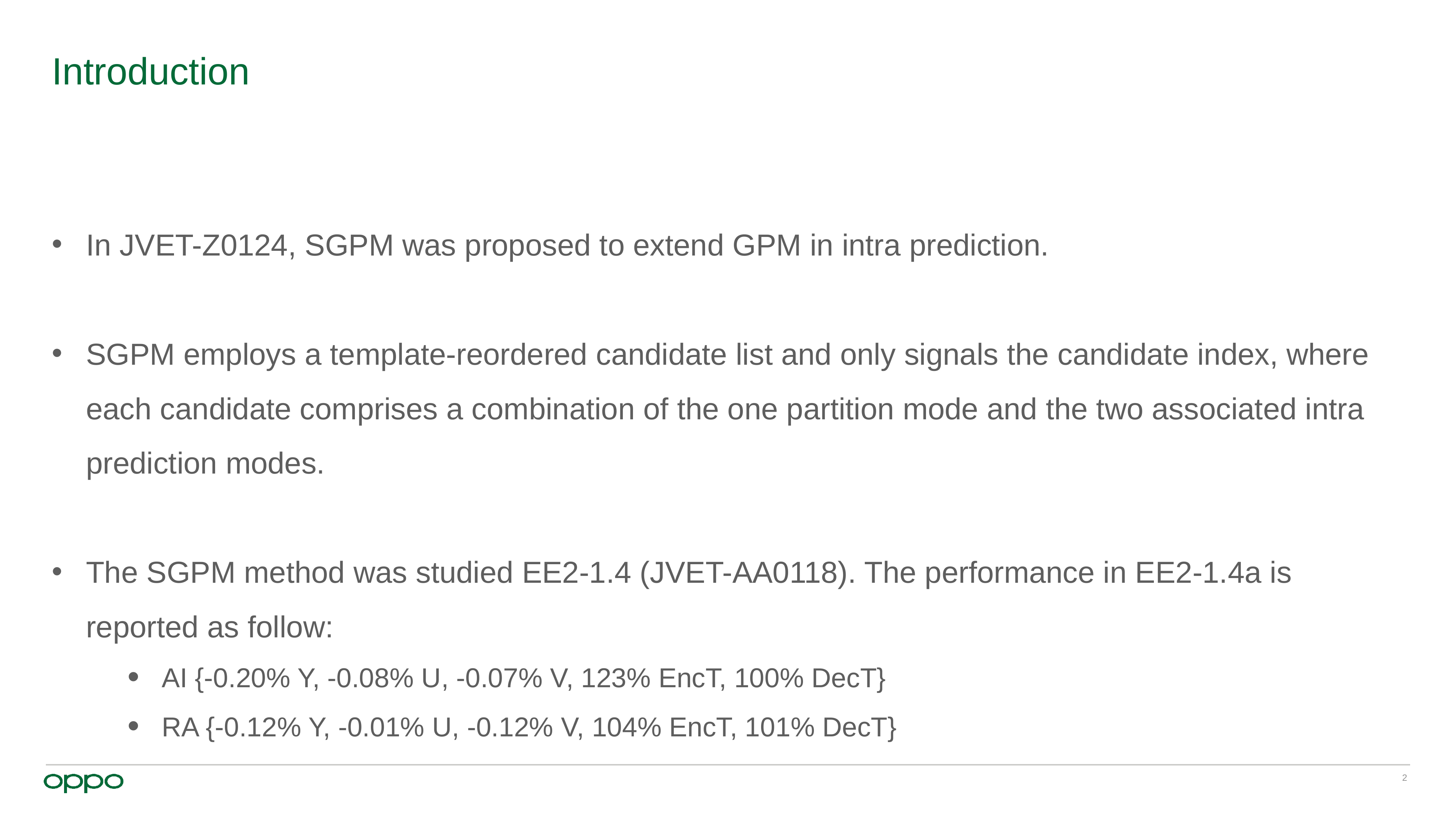

# Introduction
In JVET-Z0124, SGPM was proposed to extend GPM in intra prediction.

SGPM employs a template-reordered candidate list and only signals the candidate index, where each candidate comprises a combination of the one partition mode and the two associated intra prediction modes.

The SGPM method was studied EE2-1.4 (JVET-AA0118). The performance in EE2-1.4a is reported as follow:
AI {-0.20% Y, -0.08% U, -0.07% V, 123% EncT, 100% DecT}
RA {-0.12% Y, -0.01% U, -0.12% V, 104% EncT, 101% DecT}